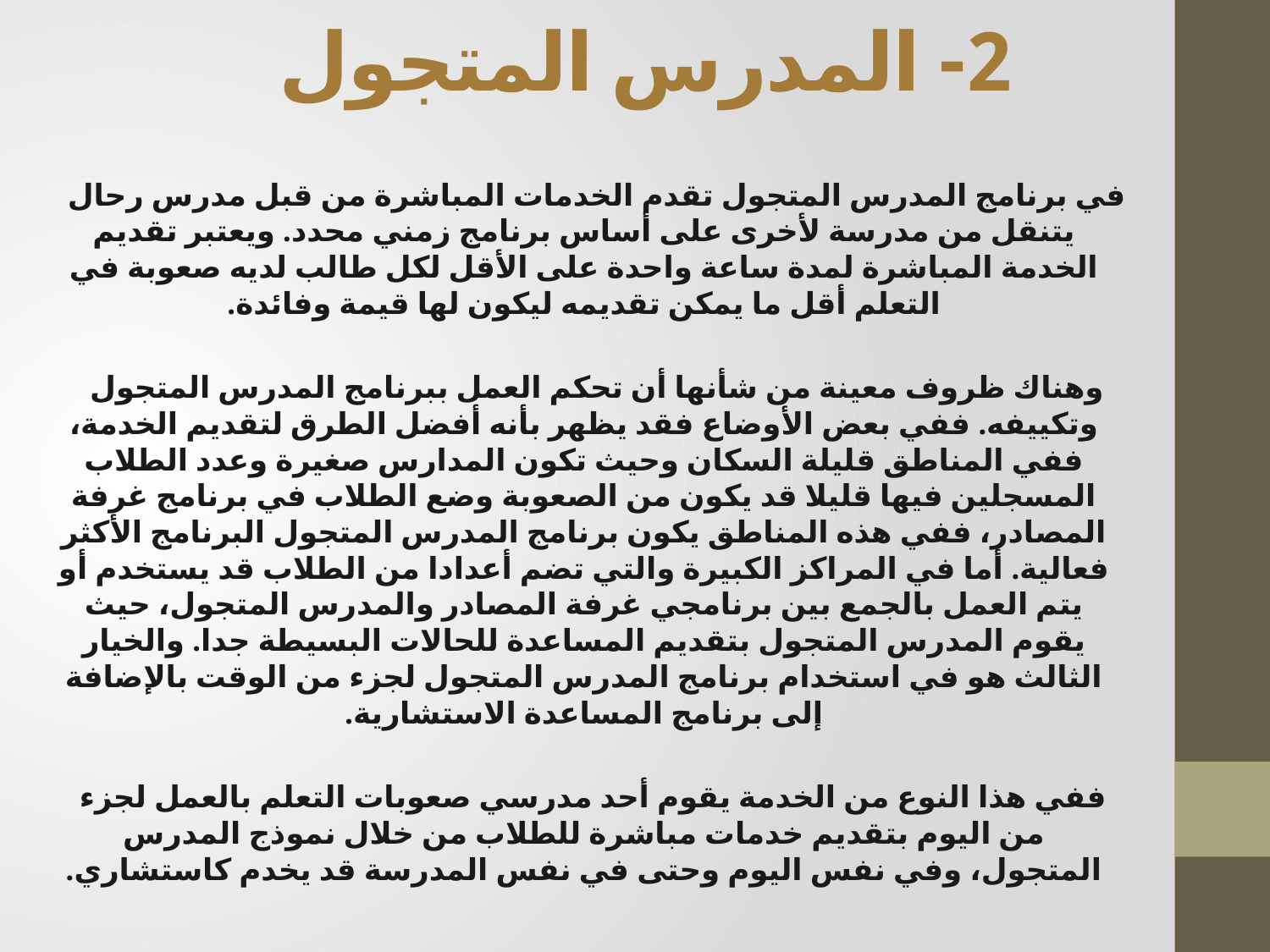

# 2- المدرس المتجول
في برنامج المدرس المتجول تقدم الخدمات المباشرة من قبل مدرس رحال يتنقل من مدرسة لأخرى على أساس برنامج زمني محدد. ويعتبر تقديم الخدمة المباشرة لمدة ساعة واحدة على الأقل لكل طالب لديه صعوبة في التعلم أقل ما يمكن تقديمه ليكون لها قيمة وفائدة.

وهناك ظروف معينة من شأنها أن تحكم العمل ببرنامج المدرس المتجول وتكييفه. ففي بعض الأوضاع فقد يظهر بأنه أفضل الطرق لتقديم الخدمة، ففي المناطق قليلة السكان وحيث تكون المدارس صغيرة وعدد الطلاب المسجلين فيها قليلا قد يكون من الصعوبة وضع الطلاب في برنامج غرفة المصادر، ففي هذه المناطق يكون برنامج المدرس المتجول البرنامج الأكثر فعالية. أما في المراكز الكبيرة والتي تضم أعدادا من الطلاب قد يستخدم أو يتم العمل بالجمع بين برنامجي غرفة المصادر والمدرس المتجول، حيث يقوم المدرس المتجول بتقديم المساعدة للحالات البسيطة جدا. والخيار الثالث هو في استخدام برنامج المدرس المتجول لجزء من الوقت بالإضافة إلى برنامج المساعدة الاستشارية.

 ففي هذا النوع من الخدمة يقوم أحد مدرسي صعوبات التعلم بالعمل لجزء من اليوم بتقديم خدمات مباشرة للطلاب من خلال نموذج المدرس المتجول، وفي نفس اليوم وحتى في نفس المدرسة قد يخدم كاستشاري.